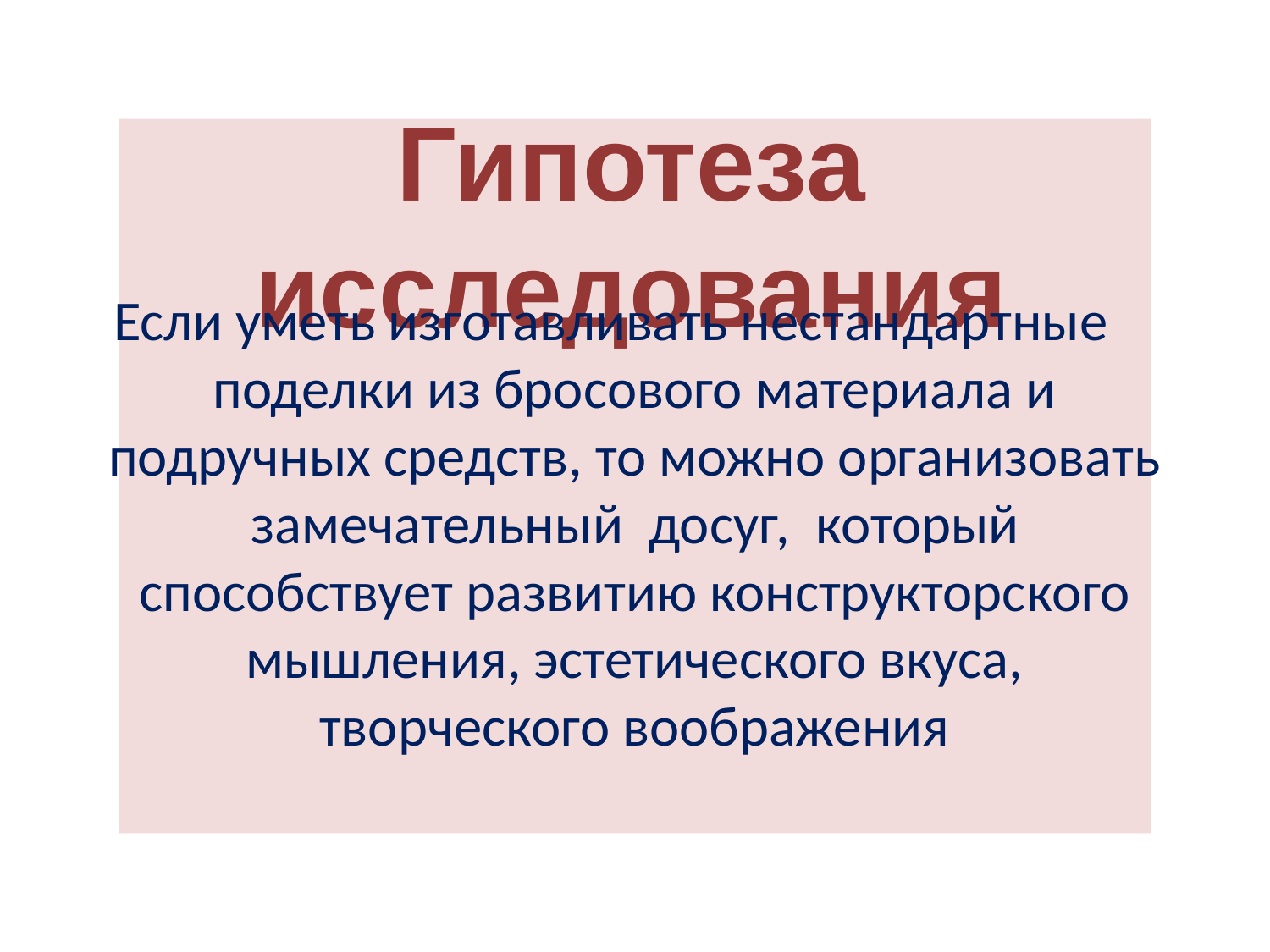

# Гипотеза исследования
Если уметь изготавливать нестандартные поделки из бросового материала и подручных средств, то можно организовать замечательный  досуг,  который способствует развитию конструкторского мышления, эстетического вкуса, творческого воображения